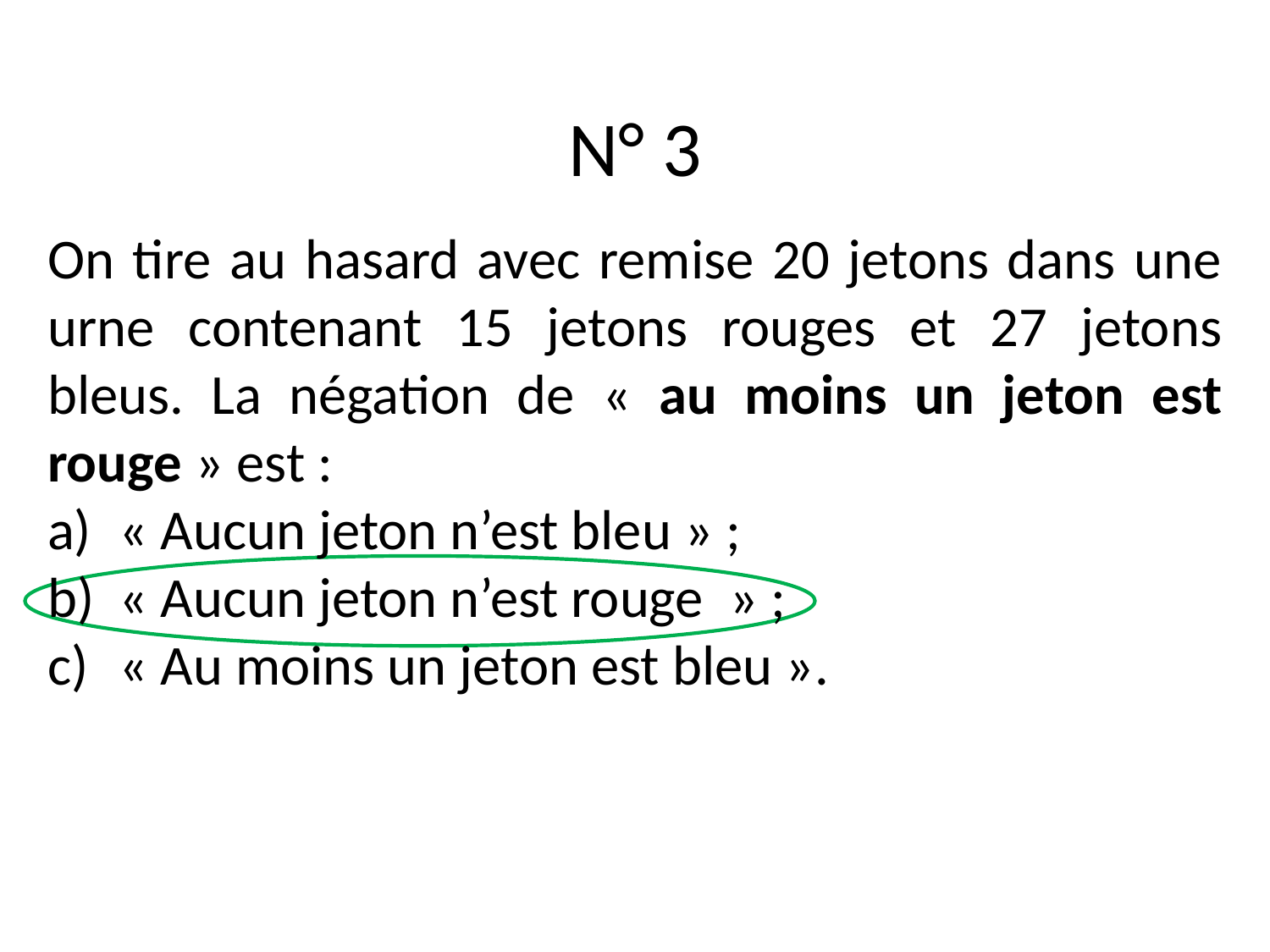

# N° 3
On tire au hasard avec remise 20 jetons dans une urne contenant 15 jetons rouges et 27 jetons bleus. La négation de « au moins un jeton est rouge » est :
« Aucun jeton n’est bleu » ;
« Aucun jeton n’est rouge  » ;
« Au moins un jeton est bleu ».